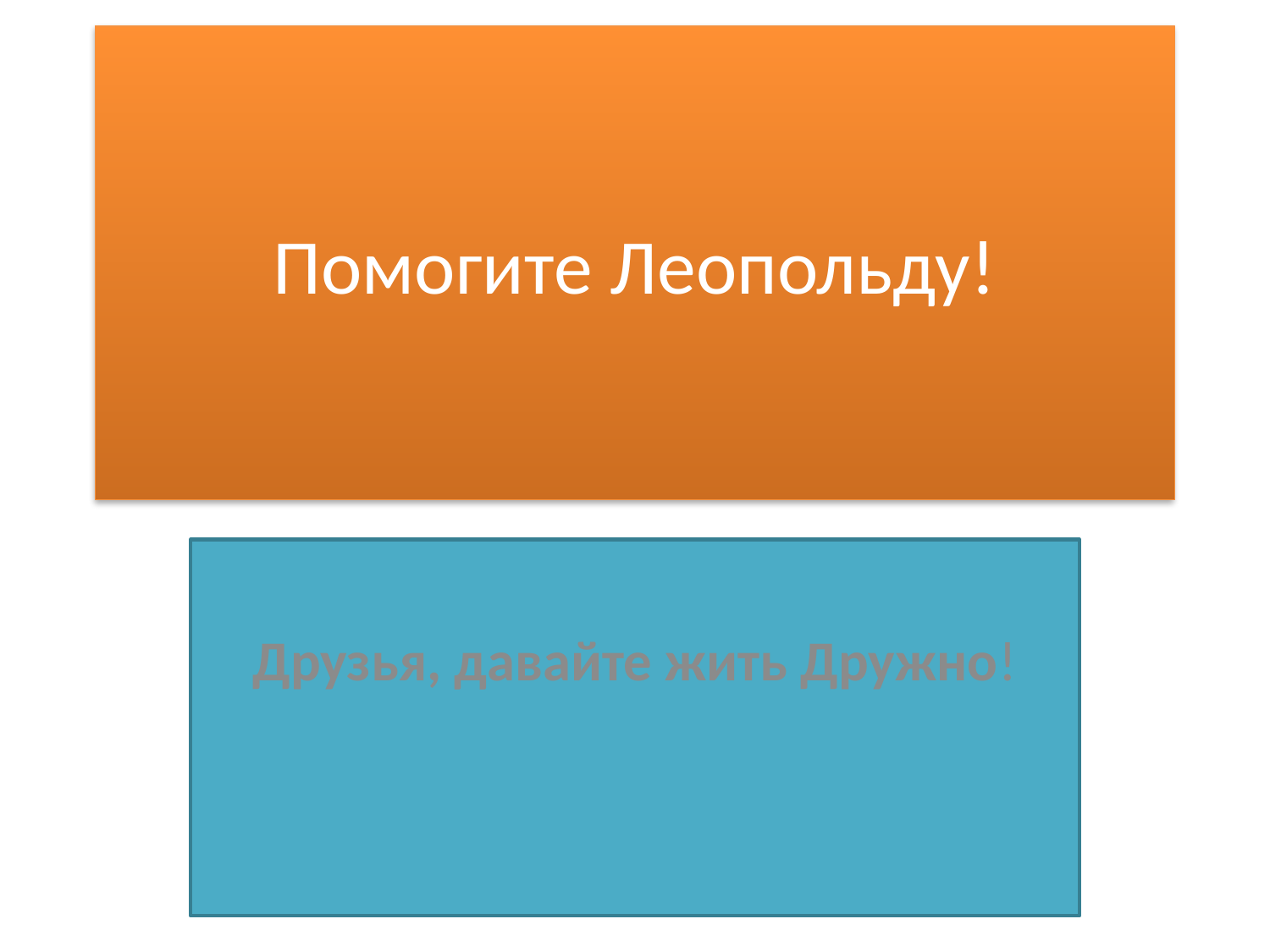

# Помогите Леопольду!

Друзья, давайте жить Дружно!